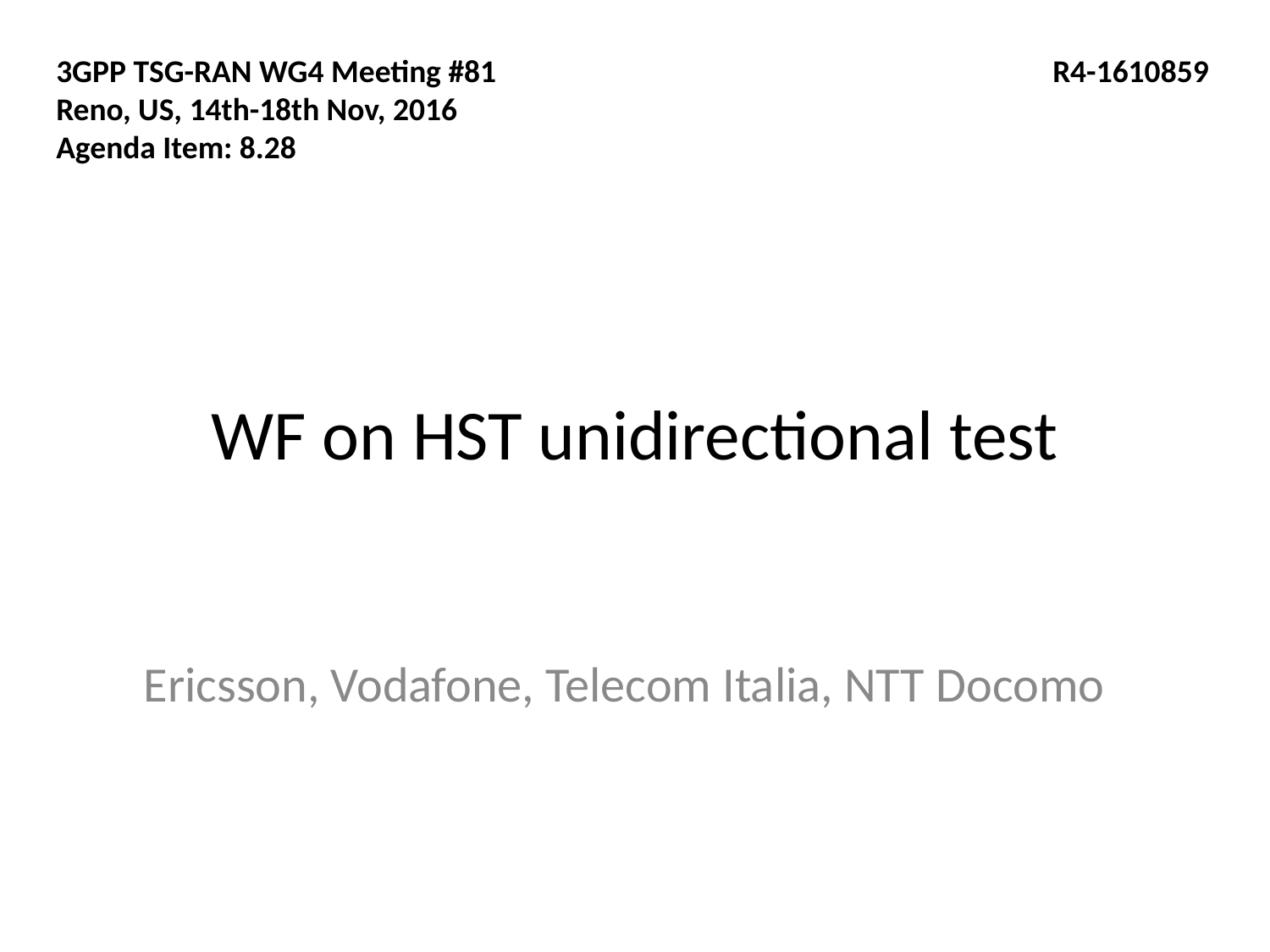

3GPP TSG-RAN WG4 Meeting #81
Reno, US, 14th-18th Nov, 2016
Agenda Item: 8.28
R4-1610859
# WF on HST unidirectional test
Ericsson, Vodafone, Telecom Italia, NTT Docomo